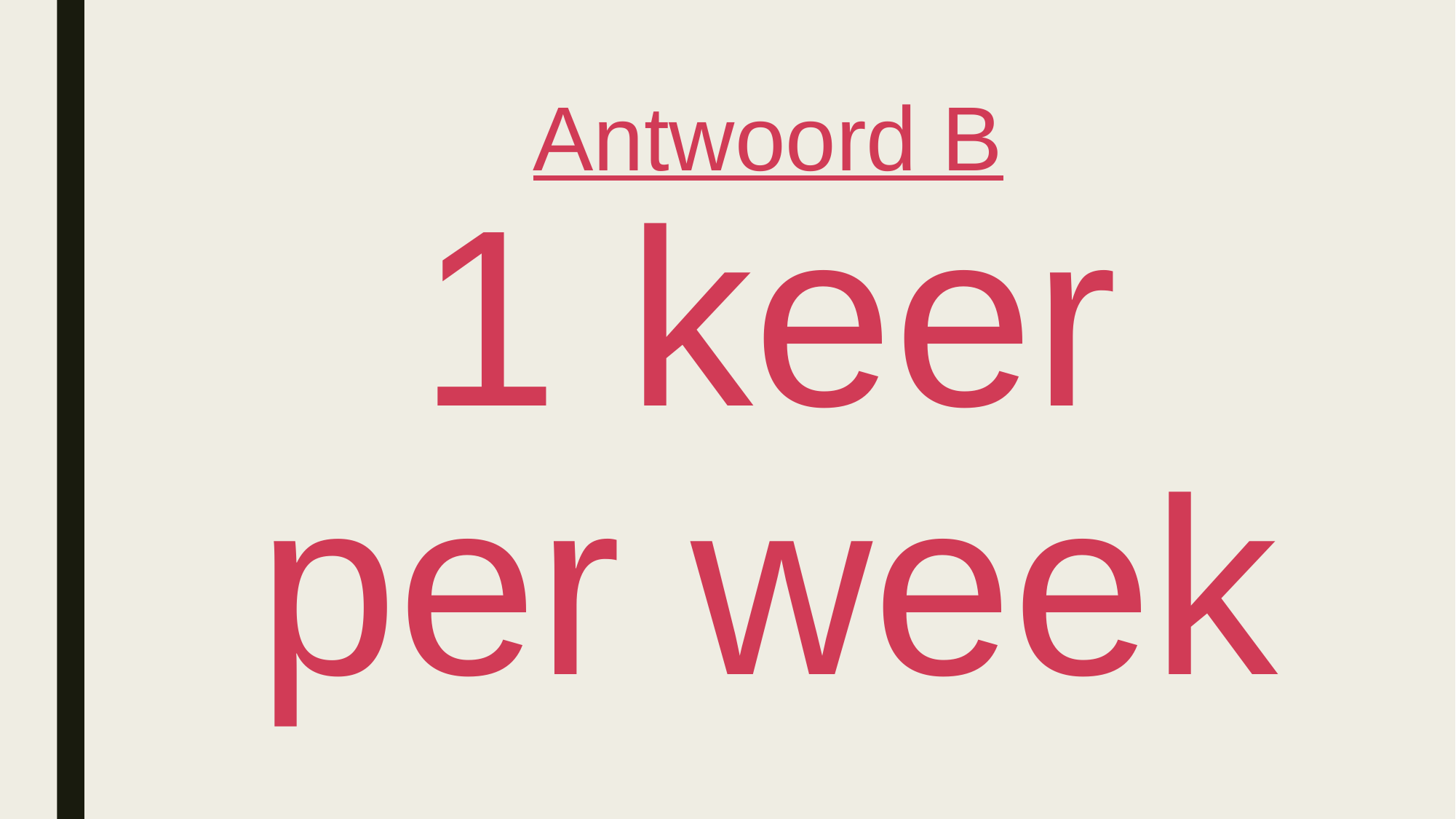

# Antwoord B 1 keer per week